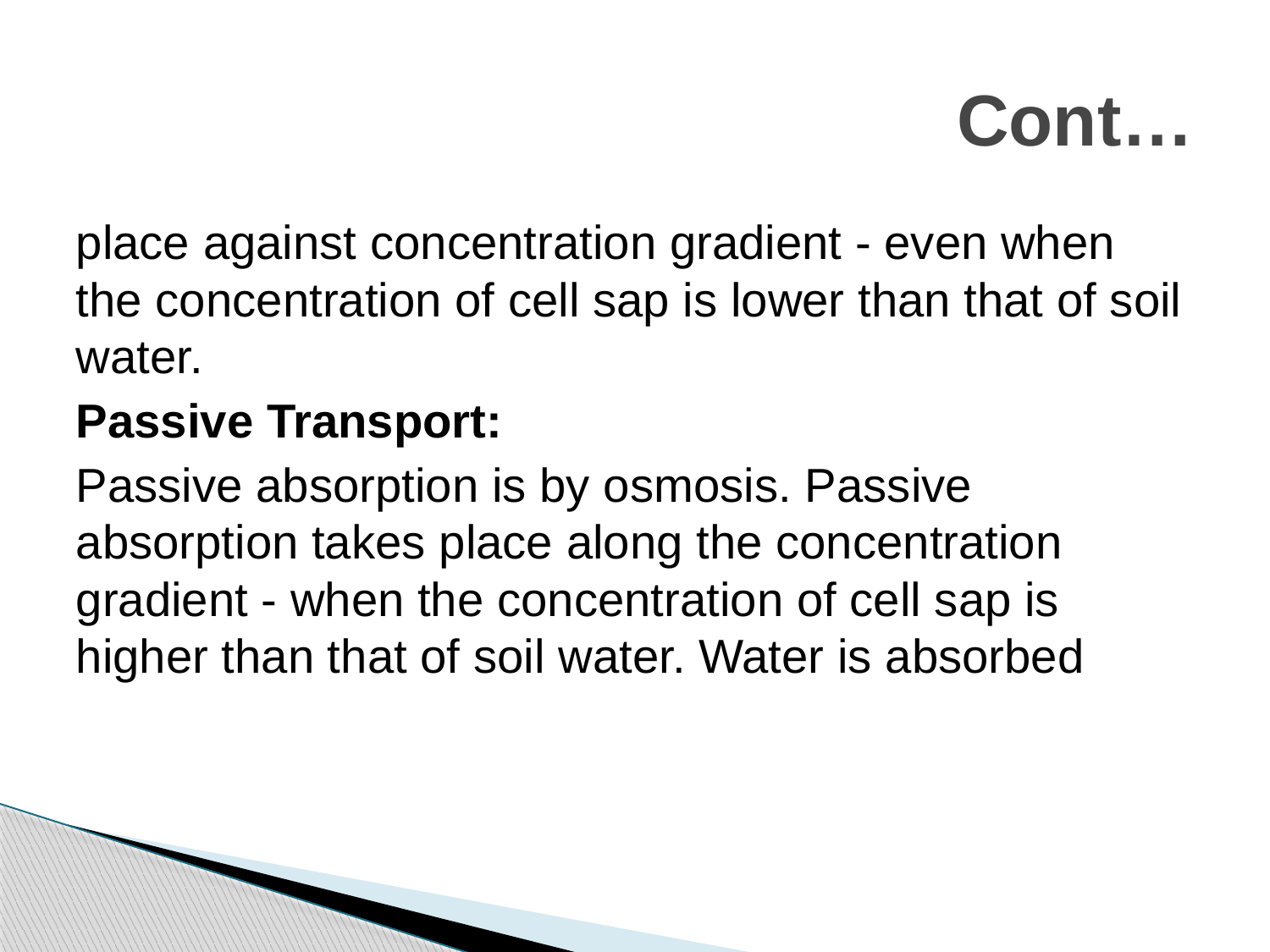

# Cont…
place against concentration gradient - even when the concentration of cell sap is lower than that of soil water.
Passive Transport:
Passive absorption is by osmosis. Passive absorption takes place along the concentration gradient - when the concentration of cell sap is higher than that of soil water. Water is absorbed